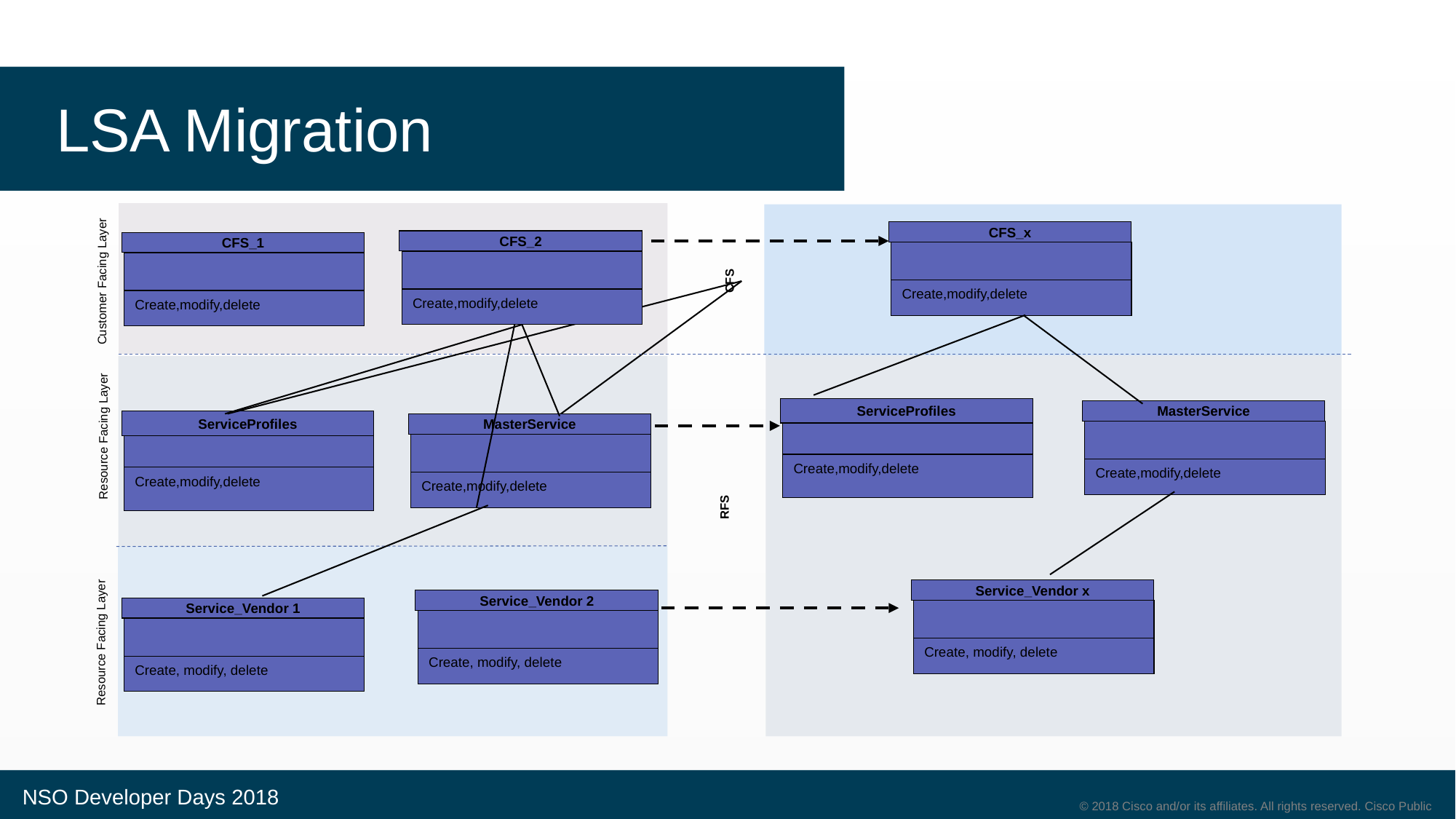

# LSA Migration

CFS_x

Create,modify,delete
CFS_2

Create,modify,delete
CFS_1

Create,modify,delete
Customer Facing Layer
CFS

ServiceProfiles

Create,modify,delete
MasterService

Create,modify,delete
ServiceProfiles

Create,modify,delete
MasterService

Create,modify,delete
Resource Facing Layer
RFS

Service_Vendor x

Create, modify, delete
Service_Vendor 2

Create, modify, delete
Service_Vendor 1

Create, modify, delete
Resource Facing Layer